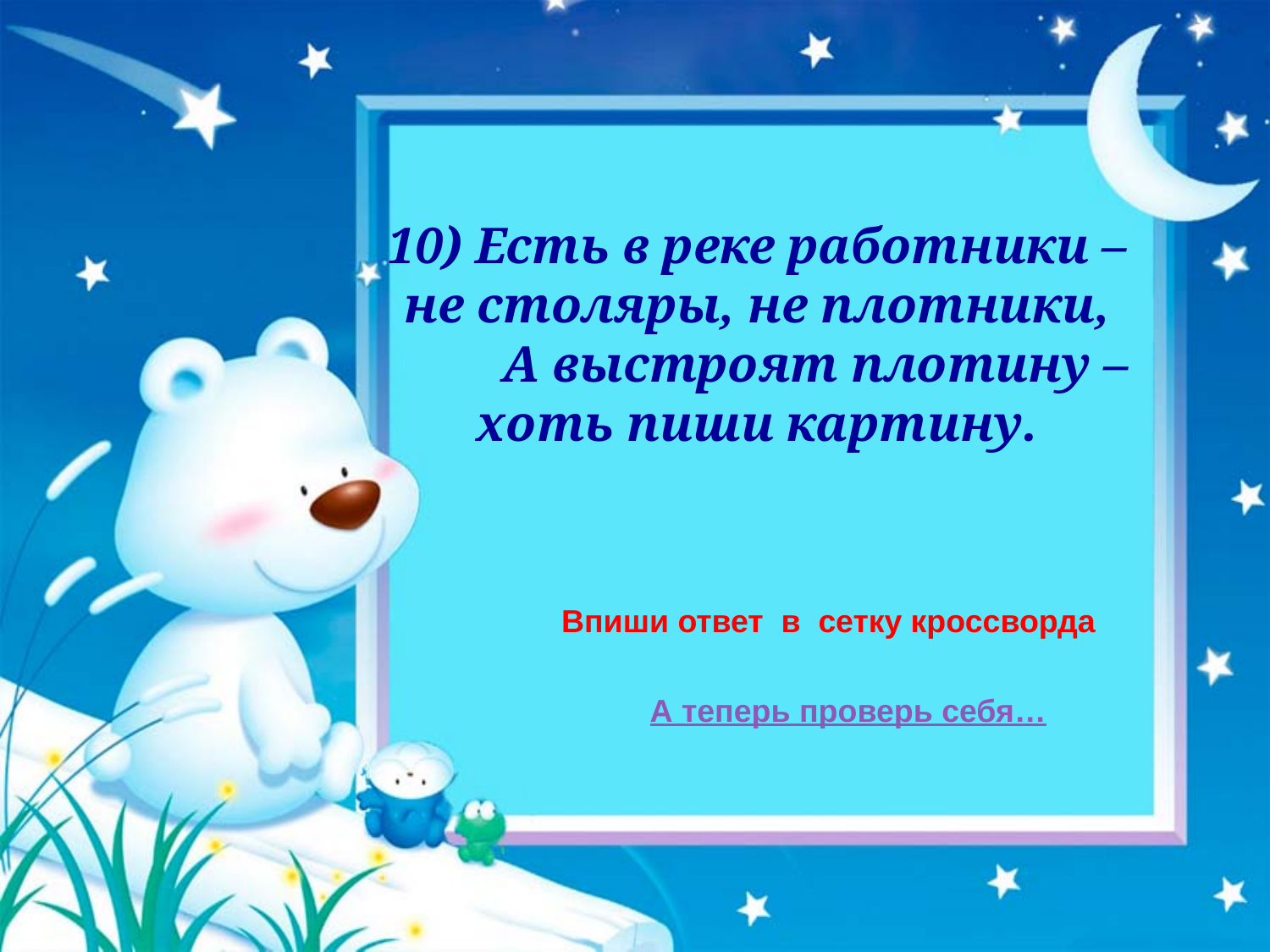

10) Есть в реке работники –
не столяры, не плотники,
         А выстроят плотину –
хоть пиши картину.
Впиши ответ  в  сетку кроссворда
А теперь проверь себя…